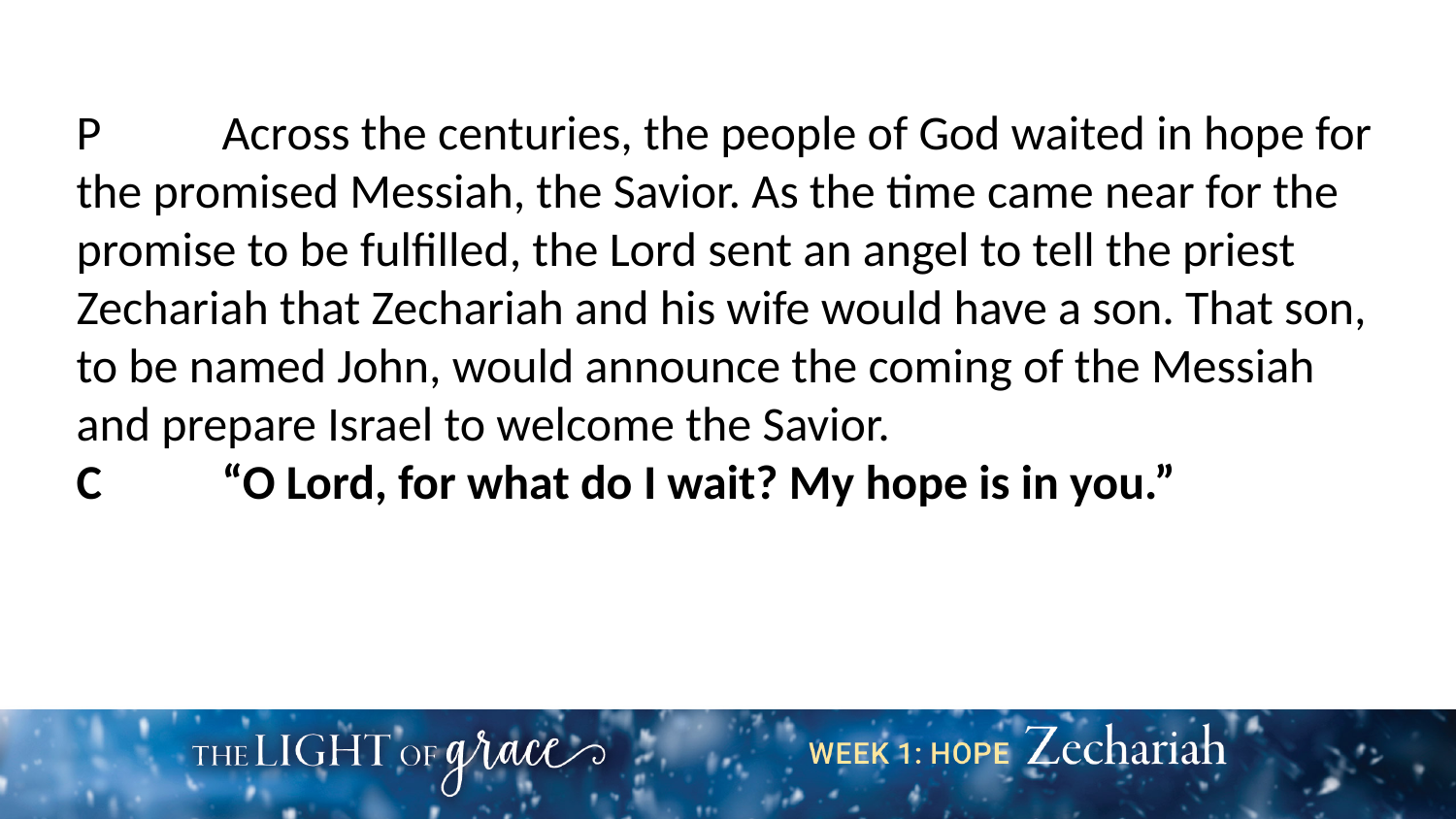

P	Across the centuries, the people of God waited in hope for the promised Messiah, the Savior. As the time came near for the promise to be fulfilled, the Lord sent an angel to tell the priest Zechariah that Zechariah and his wife would have a son. That son, to be named John, would announce the coming of the Messiah and prepare Israel to welcome the Savior.
C	“O Lord, for what do I wait? My hope is in you.”